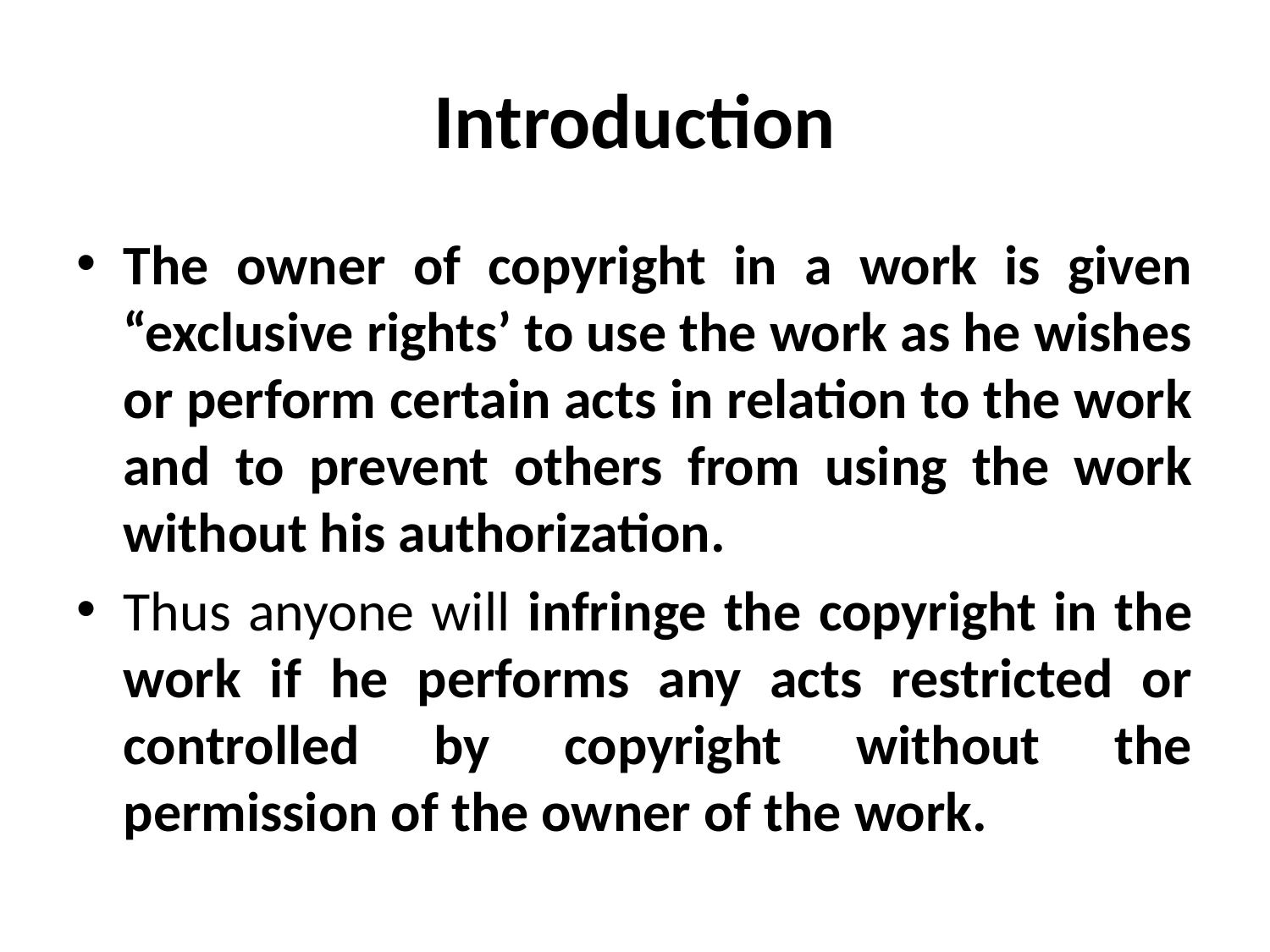

# Introduction
The owner of copyright in a work is given “exclusive rights’ to use the work as he wishes or perform certain acts in relation to the work and to prevent others from using the work without his authorization.
Thus anyone will infringe the copyright in the work if he performs any acts restricted or controlled by copyright without the permission of the owner of the work.